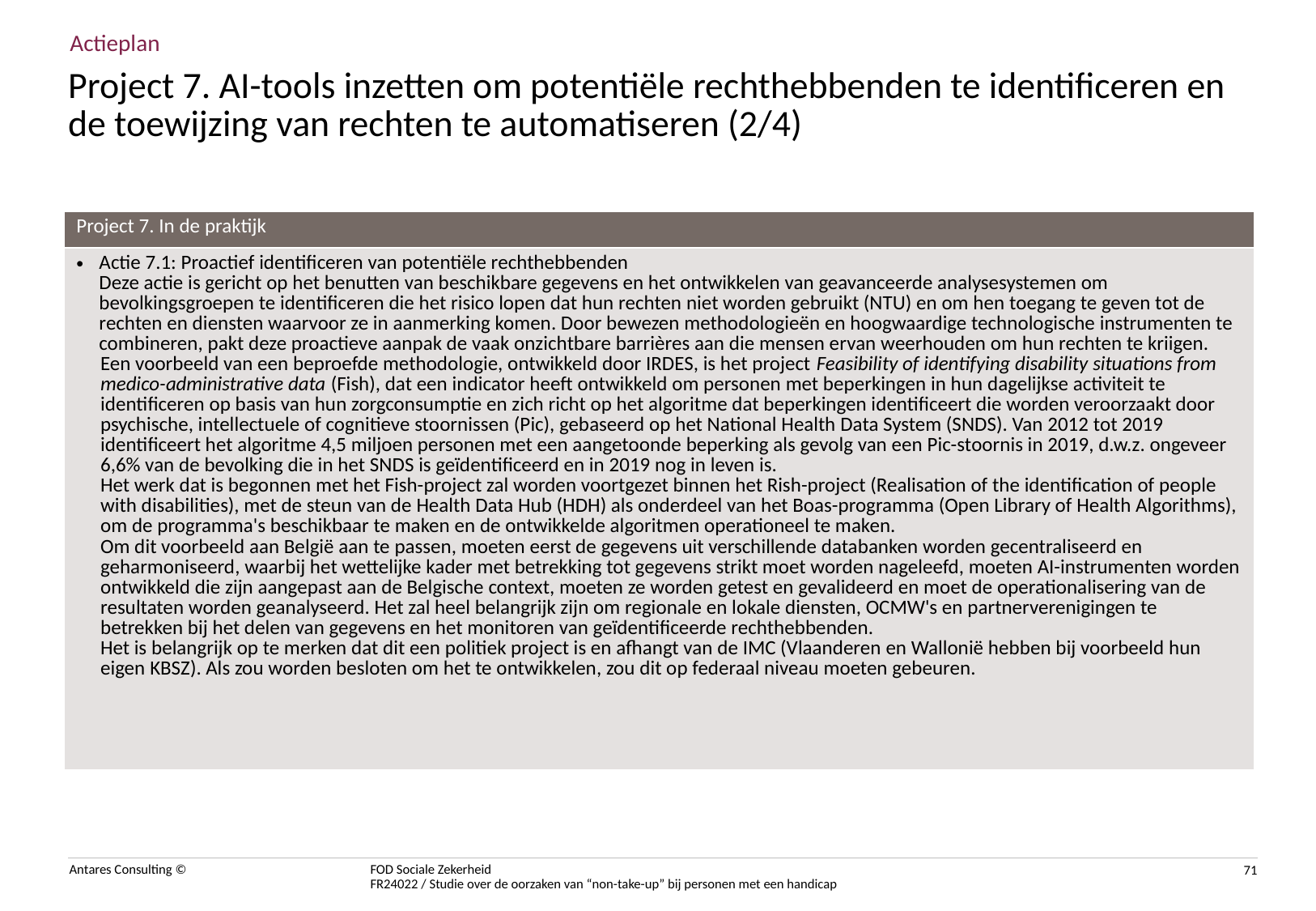

Actieplan
# Project 7. AI-tools inzetten om potentiële rechthebbenden te identificeren en de toewijzing van rechten te automatiseren (2/4)
| Project 7. In de praktijk |
| --- |
| Actie 7.1: Proactief identificeren van potentiële rechthebbenden Deze actie is gericht op het benutten van beschikbare gegevens en het ontwikkelen van geavanceerde analysesystemen om bevolkingsgroepen te identificeren die het risico lopen dat hun rechten niet worden gebruikt (NTU) en om hen toegang te geven tot de rechten en diensten waarvoor ze in aanmerking komen. Door bewezen methodologieën en hoogwaardige technologische instrumenten te combineren, pakt deze proactieve aanpak de vaak onzichtbare barrières aan die mensen ervan weerhouden om hun rechten te kriigen. Een voorbeeld van een beproefde methodologie, ontwikkeld door IRDES, is het project Feasibility of identifying disability situations from medico-administrative data (Fish), dat een indicator heeft ontwikkeld om personen met beperkingen in hun dagelijkse activiteit te identificeren op basis van hun zorgconsumptie en zich richt op het algoritme dat beperkingen identificeert die worden veroorzaakt door psychische, intellectuele of cognitieve stoornissen (Pic), gebaseerd op het National Health Data System (SNDS). Van 2012 tot 2019 identificeert het algoritme 4,5 miljoen personen met een aangetoonde beperking als gevolg van een Pic-stoornis in 2019, d.w.z. ongeveer 6,6% van de bevolking die in het SNDS is geïdentificeerd en in 2019 nog in leven is. Het werk dat is begonnen met het Fish-project zal worden voortgezet binnen het Rish-project (Realisation of the identification of people with disabilities), met de steun van de Health Data Hub (HDH) als onderdeel van het Boas-programma (Open Library of Health Algorithms), om de programma's beschikbaar te maken en de ontwikkelde algoritmen operationeel te maken. Om dit voorbeeld aan België aan te passen, moeten eerst de gegevens uit verschillende databanken worden gecentraliseerd en geharmoniseerd, waarbij het wettelijke kader met betrekking tot gegevens strikt moet worden nageleefd, moeten AI-instrumenten worden ontwikkeld die zijn aangepast aan de Belgische context, moeten ze worden getest en gevalideerd en moet de operationalisering van de resultaten worden geanalyseerd. Het zal heel belangrijk zijn om regionale en lokale diensten, OCMW's en partnerverenigingen te betrekken bij het delen van gegevens en het monitoren van geïdentificeerde rechthebbenden. Het is belangrijk op te merken dat dit een politiek project is en afhangt van de IMC (Vlaanderen en Wallonië hebben bij voorbeeld hun eigen KBSZ). Als zou worden besloten om het te ontwikkelen, zou dit op federaal niveau moeten gebeuren. |